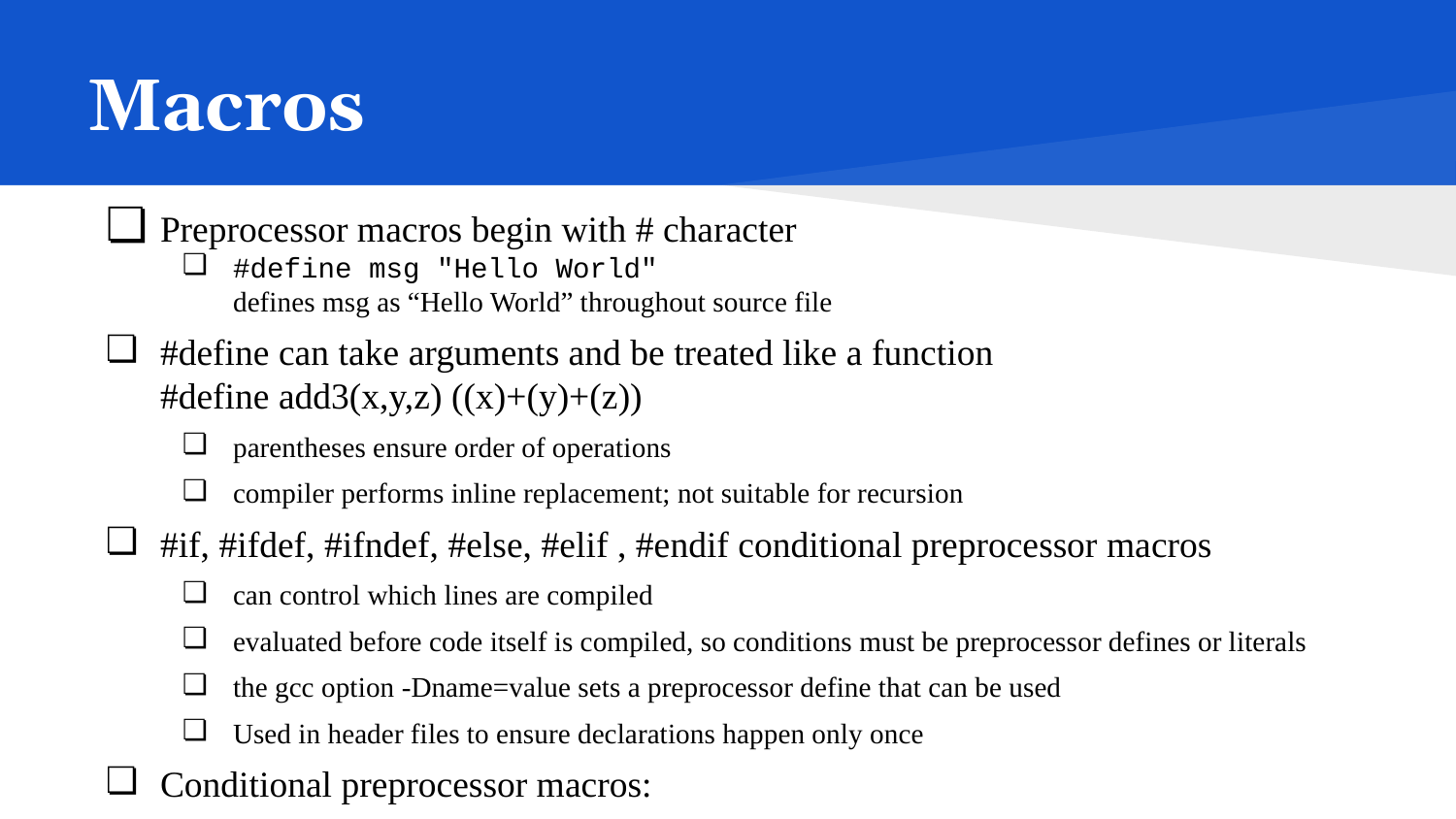

# Macros
Preprocessor macros begin with # character
#define msg "Hello World"
defines msg as “Hello World” throughout source file
#define can take arguments and be treated like a function
#define add3(x,y,z) ((x)+(y)+(z))
parentheses ensure order of operations
compiler performs inline replacement; not suitable for recursion
#if, #ifdef, #ifndef, #else, #elif , #endif conditional preprocessor macros
can control which lines are compiled
evaluated before code itself is compiled, so conditions must be preprocessor defines or literals
the gcc option -Dname=value sets a preprocessor define that can be used
Used in header files to ensure declarations happen only once
Conditional preprocessor macros:
#pragma preprocessor directive
#error, #warning trigger a custom compiler error/warning
#undef msg remove the definition of msg at compile time